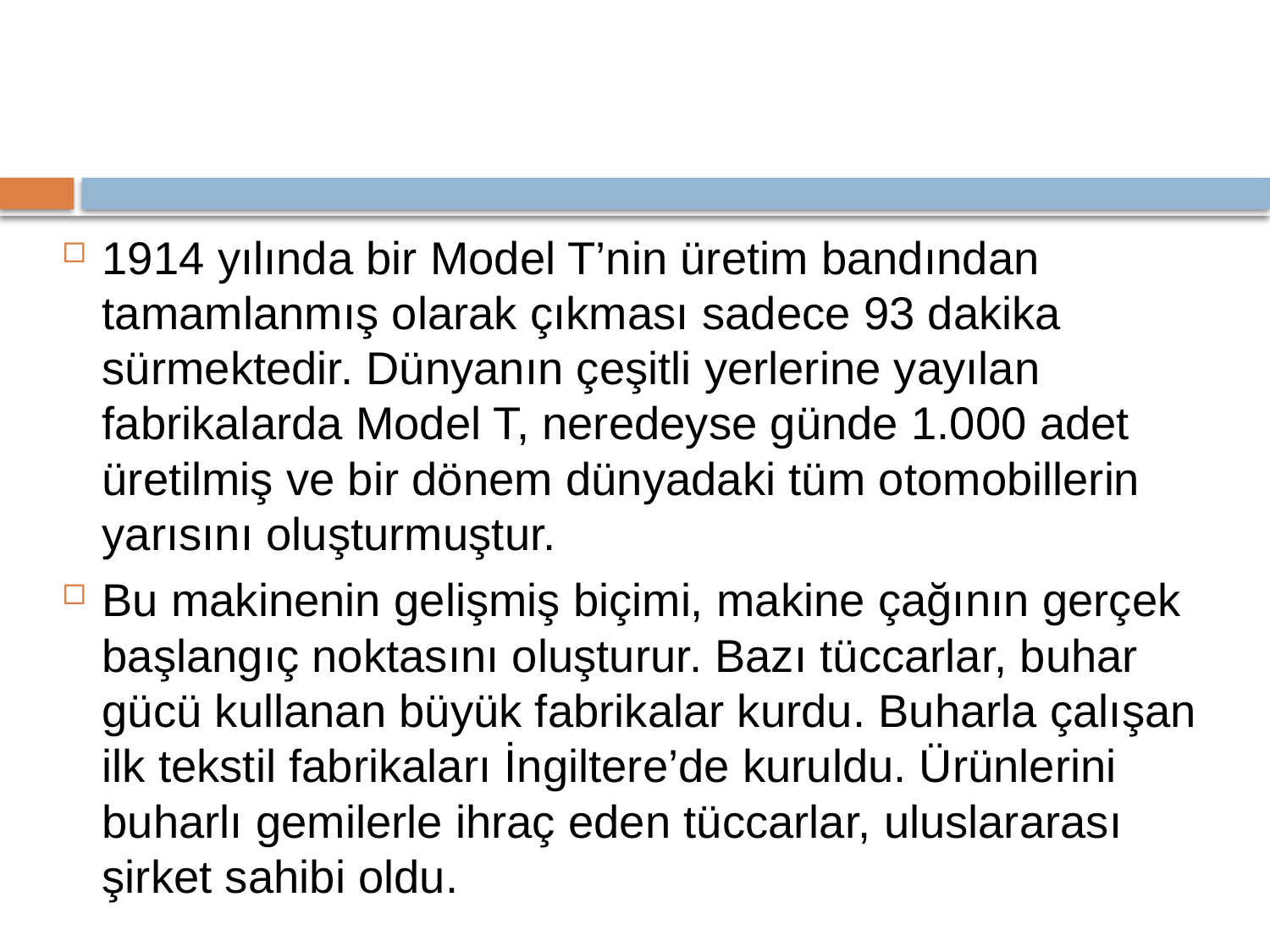

#
1914 yılında bir Model T’nin üretim bandından tamamlanmış olarak çıkması sadece 93 dakika sürmektedir. Dünyanın çeşitli yerlerine yayılan fabrikalarda Model T, neredeyse günde 1.000 adet üretilmiş ve bir dönem dünyadaki tüm otomobillerin yarısını oluşturmuştur.
Bu makinenin gelişmiş biçimi, makine çağının gerçek başlangıç noktasını oluşturur. Bazı tüccarlar, buhar gücü kullanan büyük fabrikalar kurdu. Buharla çalışan ilk tekstil fabrikaları İngiltere’de kuruldu. Ürünlerini buharlı gemilerle ihraç eden tüccarlar, uluslararası şirket sahibi oldu.